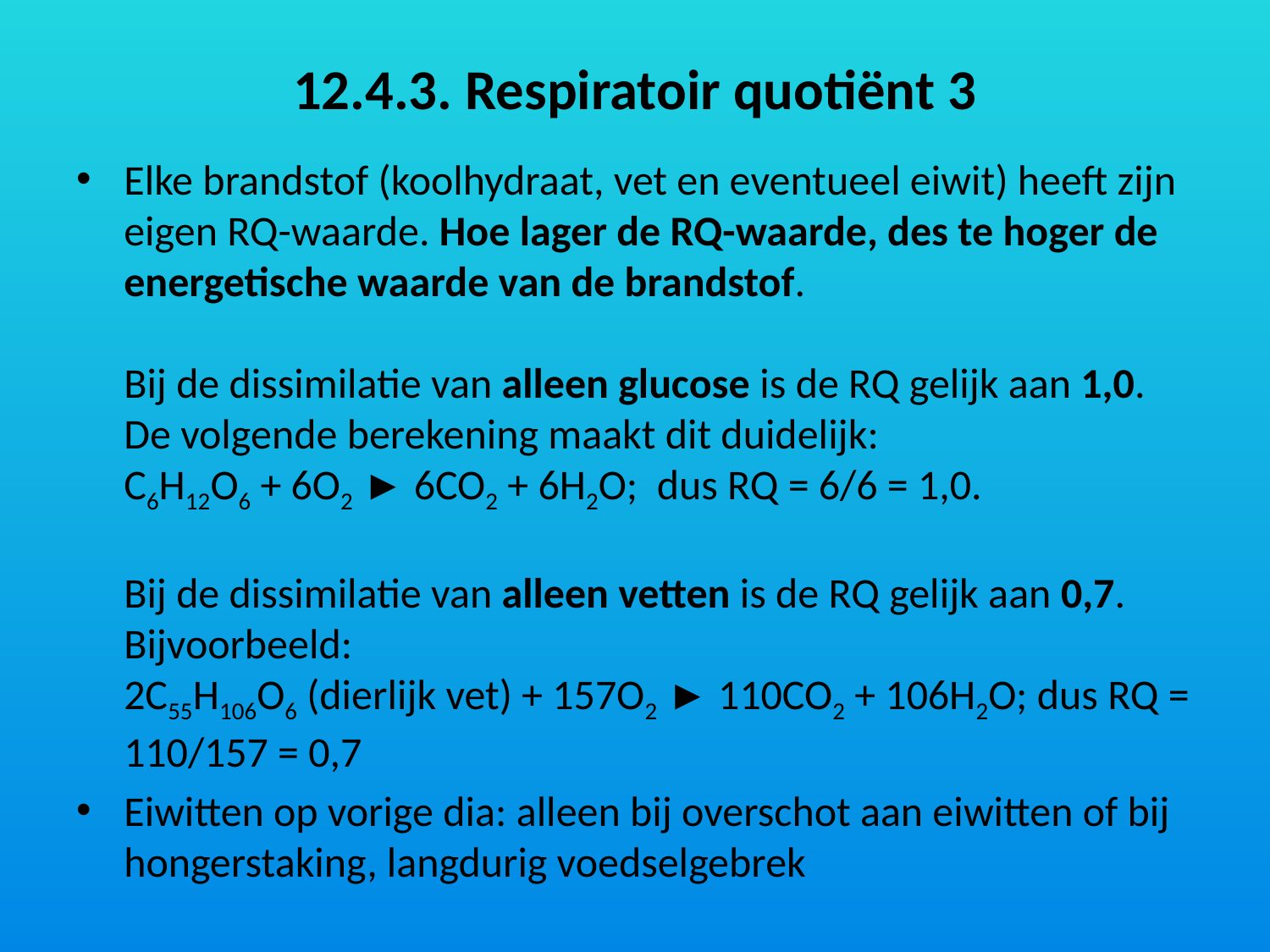

# 12.4.3. Respiratoir quotiënt 3
Elke brandstof (koolhydraat, vet en eventueel eiwit) heeft zijn eigen RQ-waarde. Hoe lager de RQ-waarde, des te hoger de energetische waarde van de brandstof.
Bij de dissimilatie van alleen glucose is de RQ gelijk aan 1,0. De volgende berekening maakt dit duidelijk: 
C6H12O6 + 6O2 ► 6CO2 + 6H2O;  dus RQ = 6/6 = 1,0.
Bij de dissimilatie van alleen vetten is de RQ gelijk aan 0,7. Bijvoorbeeld: 
2C55H106O6 (dierlijk vet) + 157O2 ► 110CO2 + 106H2O; dus RQ = 110/157 = 0,7
Eiwitten op vorige dia: alleen bij overschot aan eiwitten of bij hongerstaking, langdurig voedselgebrek